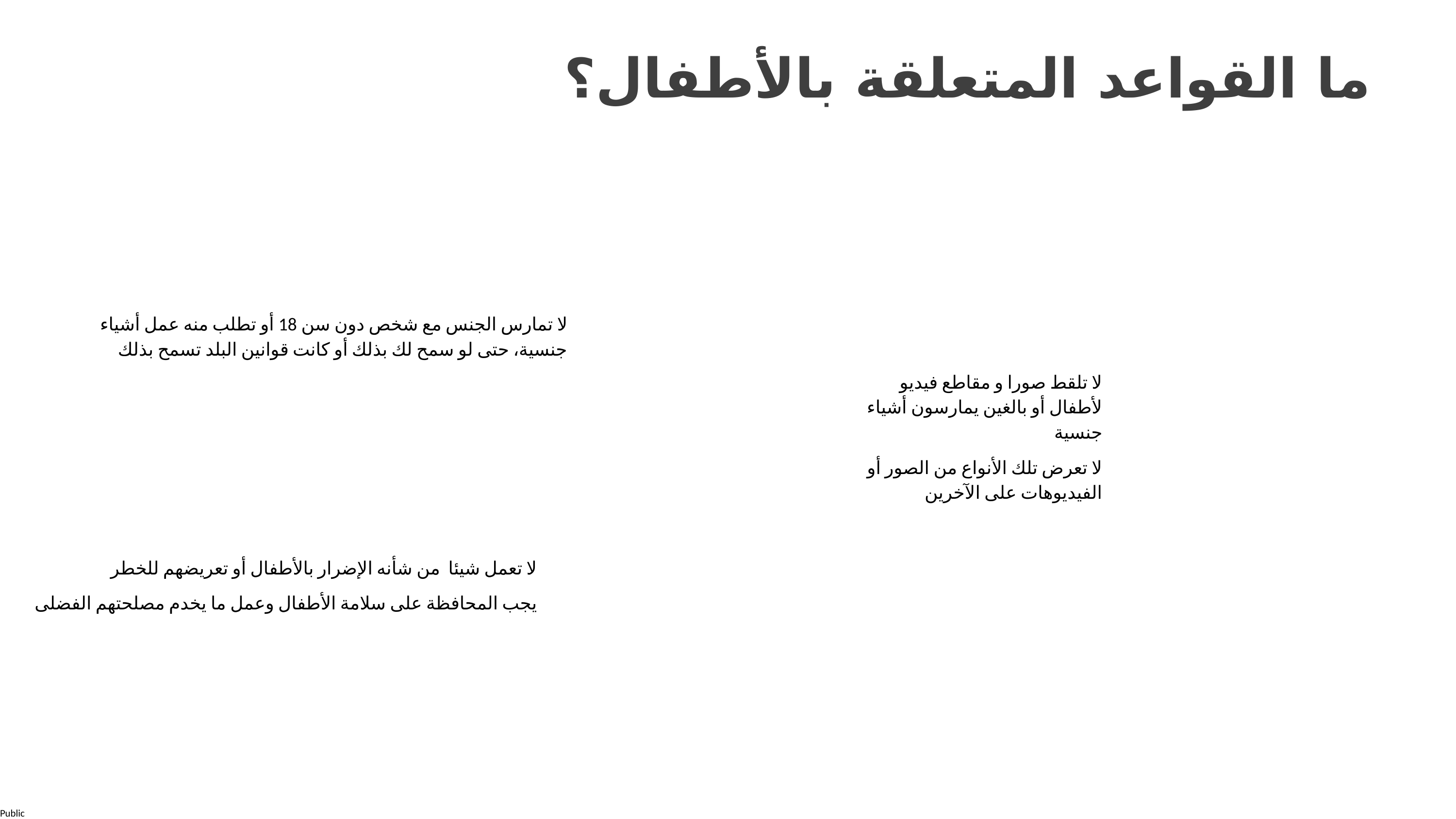

ما القواعد المتعلقة بالأطفال؟
لا تمارس الجنس مع شخص دون سن 18 أو تطلب منه عمل أشياء جنسية، حتى لو سمح لك بذلك أو كانت قوانين البلد تسمح بذلك
لا تلقط صورا و مقاطع فيديو لأطفال أو بالغين يمارسون أشياء جنسية
لا تعرض تلك الأنواع من الصور أو الفيديوهات على الآخرين
لا تعمل شيئا  من شأنه الإضرار بالأطفال أو تعريضهم للخطر
يجب المحافظة على سلامة الأطفال وعمل ما يخدم مصلحتهم الفضلى